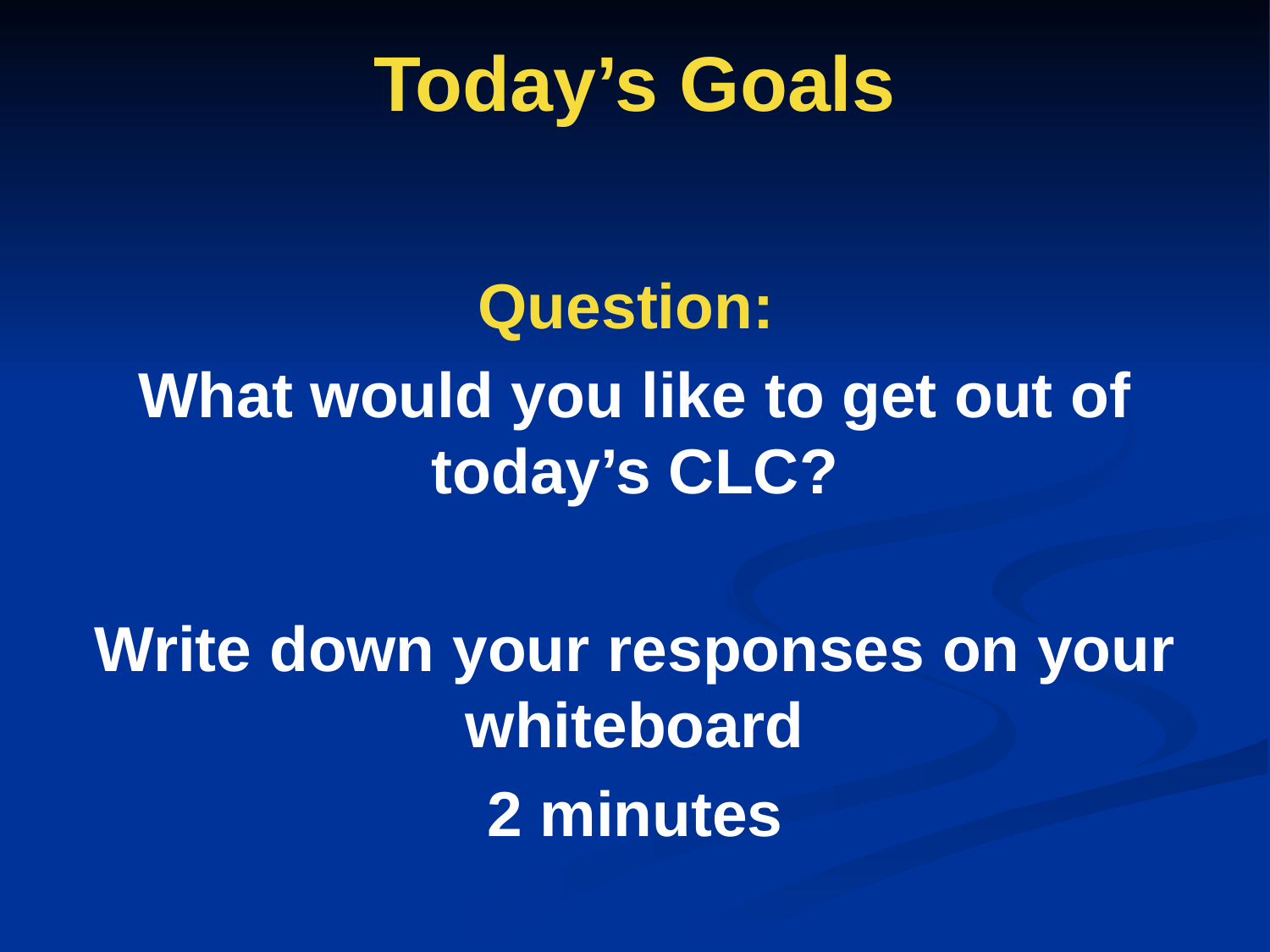

# Today’s Goals

Question:
What would you like to get out of today’s CLC?

Write down your responses on your whiteboard
2 minutes